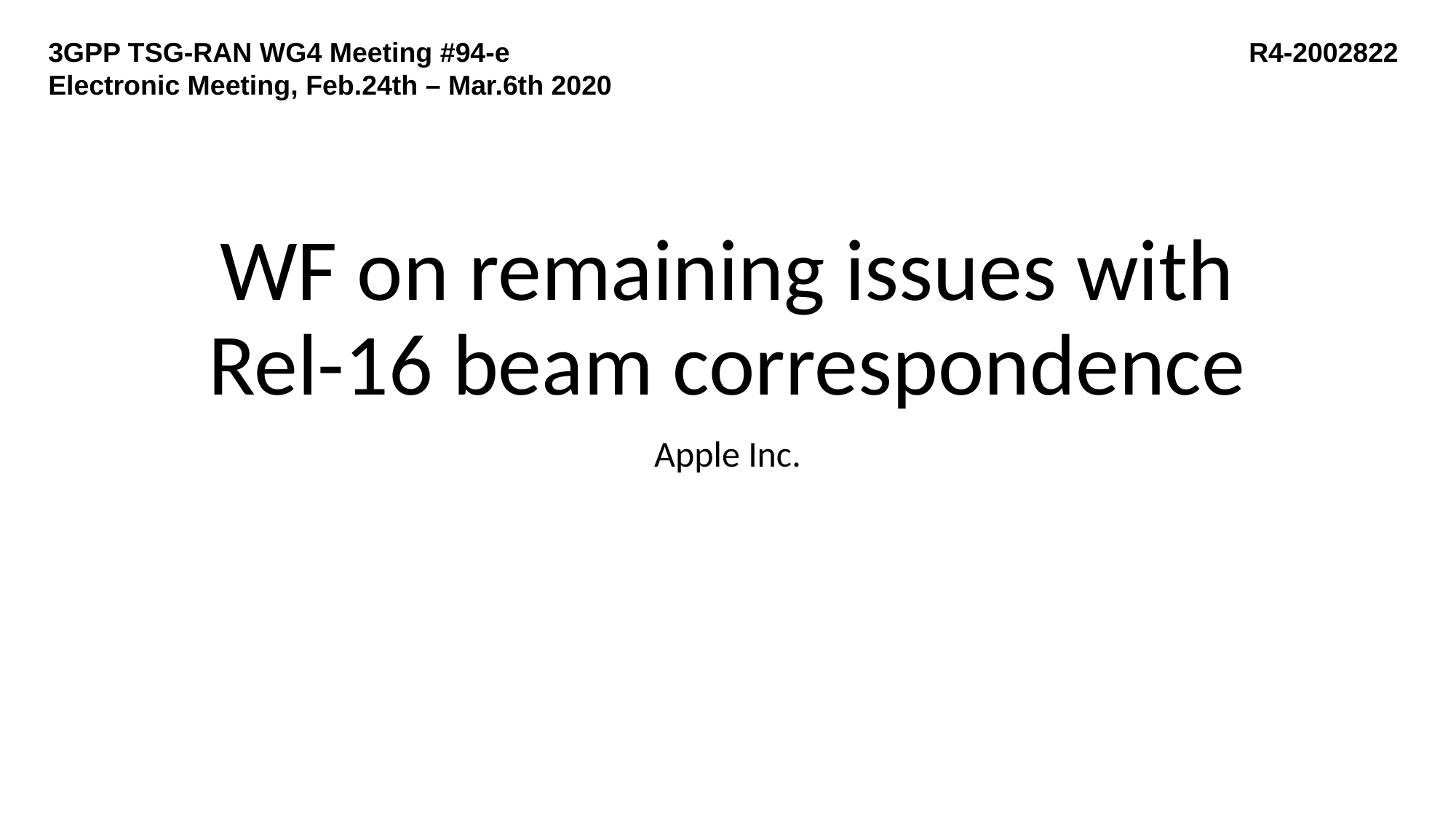

3GPP TSG-RAN WG4 Meeting #94-e					 		R4-2002822  Electronic Meeting, Feb.24th – Mar.6th 2020
# WF on remaining issues with Rel-16 beam correspondence
Apple Inc.